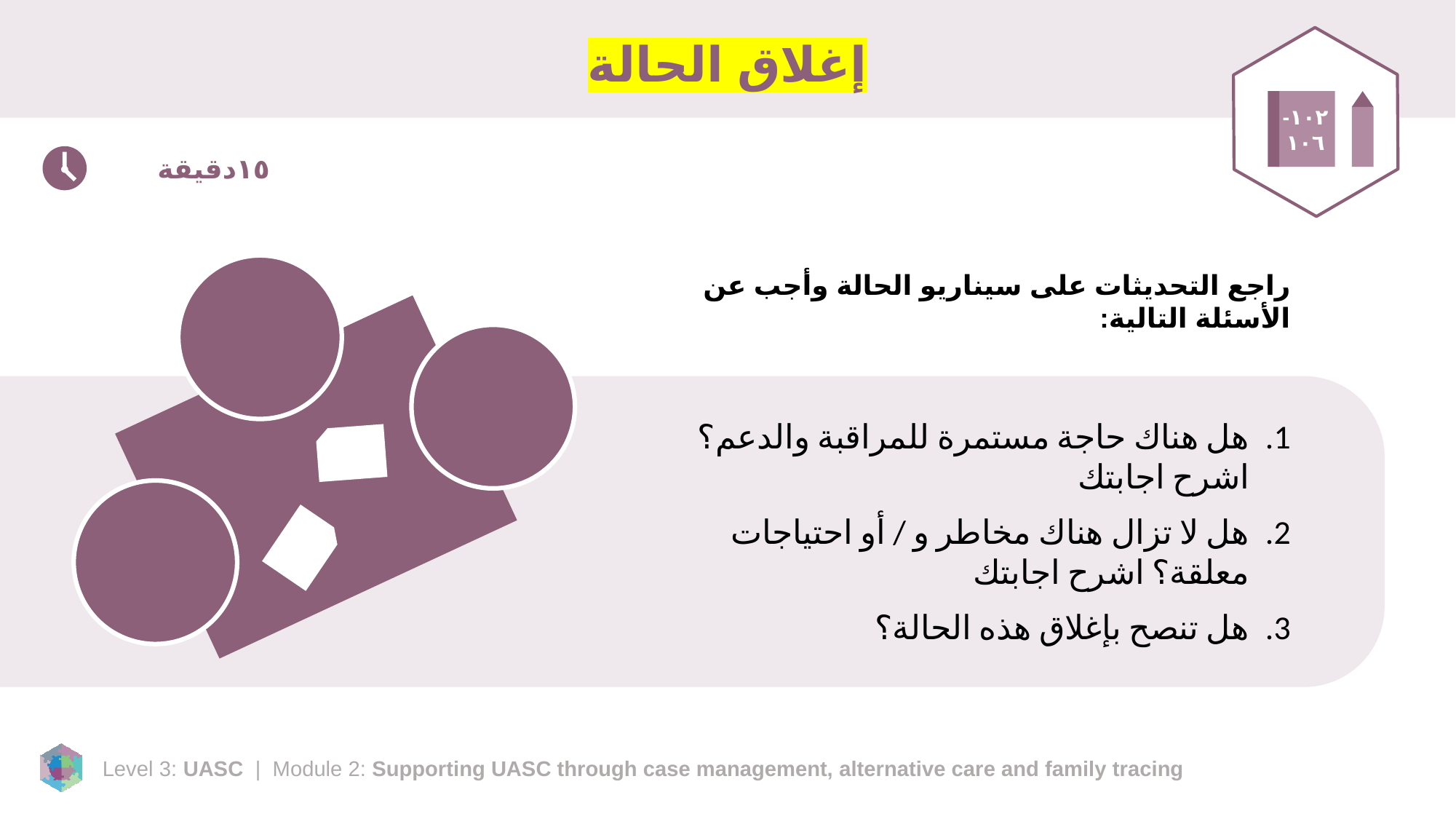

# إغلاق الحالة

١٠٢-١٠٦

١٥دقيقة

راجع التحديثات على سيناريو الحالة وأجب عن الأسئلة التالية:
هل هناك حاجة مستمرة للمراقبة والدعم؟ اشرح اجابتك
هل لا تزال هناك مخاطر و / أو احتياجات معلقة؟ اشرح اجابتك
هل تنصح بإغلاق هذه الحالة؟